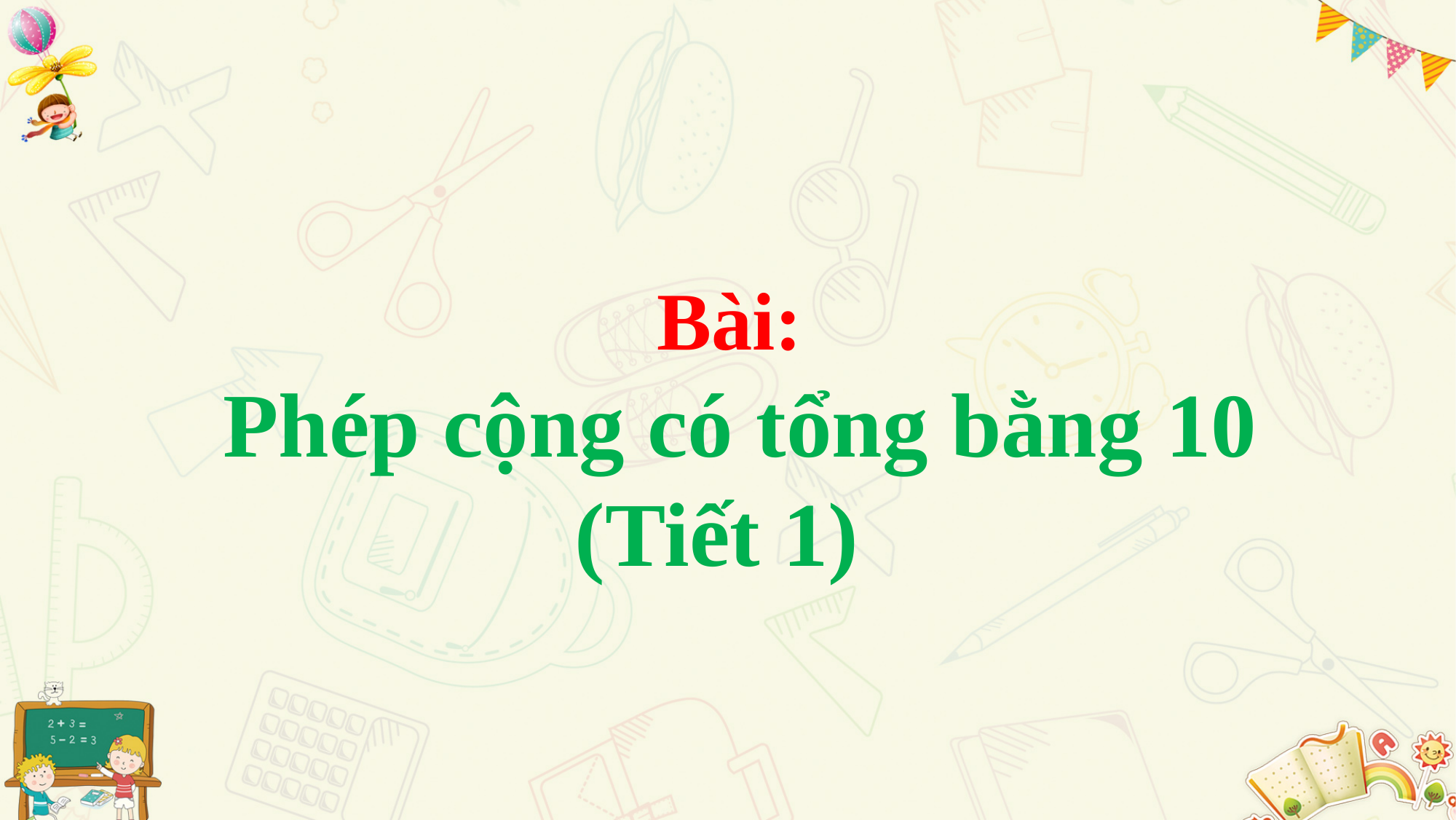

Bài:
 Phép cộng có tổng bằng 10
(Tiết 1)